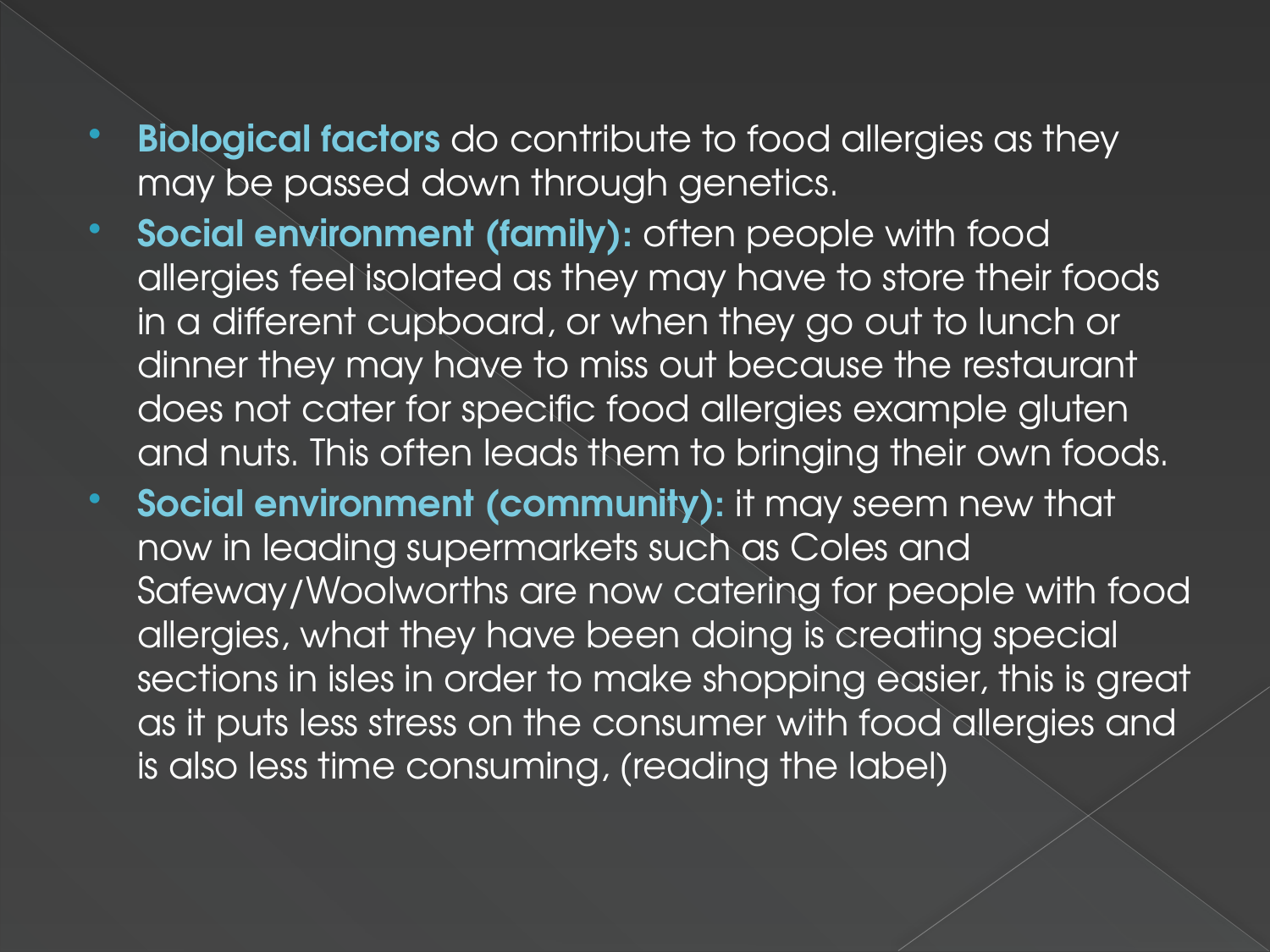

Biological factors do contribute to food allergies as they may be passed down through genetics.
Social environment (family): often people with food allergies feel isolated as they may have to store their foods in a different cupboard, or when they go out to lunch or dinner they may have to miss out because the restaurant does not cater for specific food allergies example gluten and nuts. This often leads them to bringing their own foods.
Social environment (community): it may seem new that now in leading supermarkets such as Coles and Safeway/Woolworths are now catering for people with food allergies, what they have been doing is creating special sections in isles in order to make shopping easier, this is great as it puts less stress on the consumer with food allergies and is also less time consuming, (reading the label)